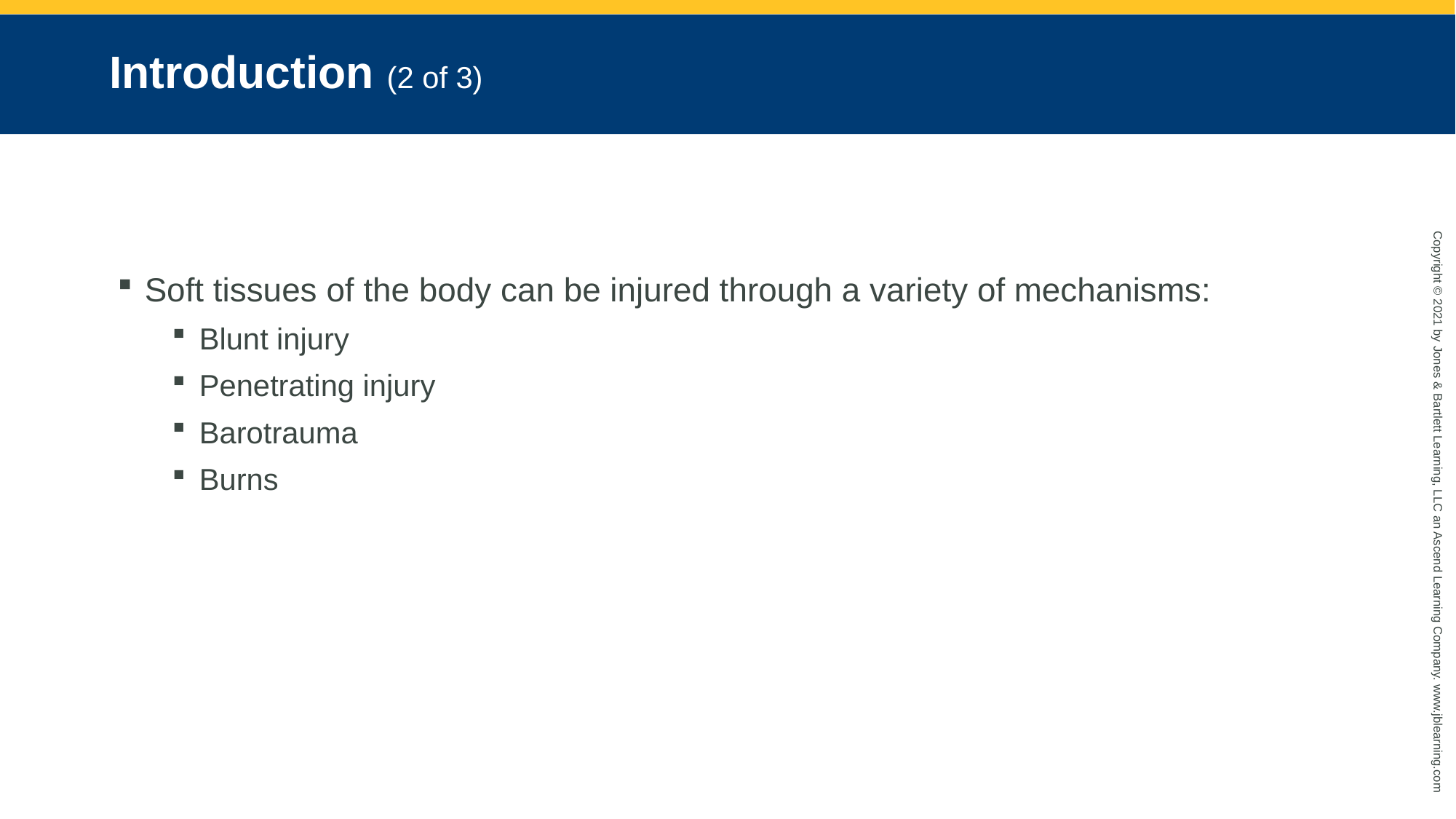

# Introduction (2 of 3)
Soft tissues of the body can be injured through a variety of mechanisms:
Blunt injury
Penetrating injury
Barotrauma
Burns